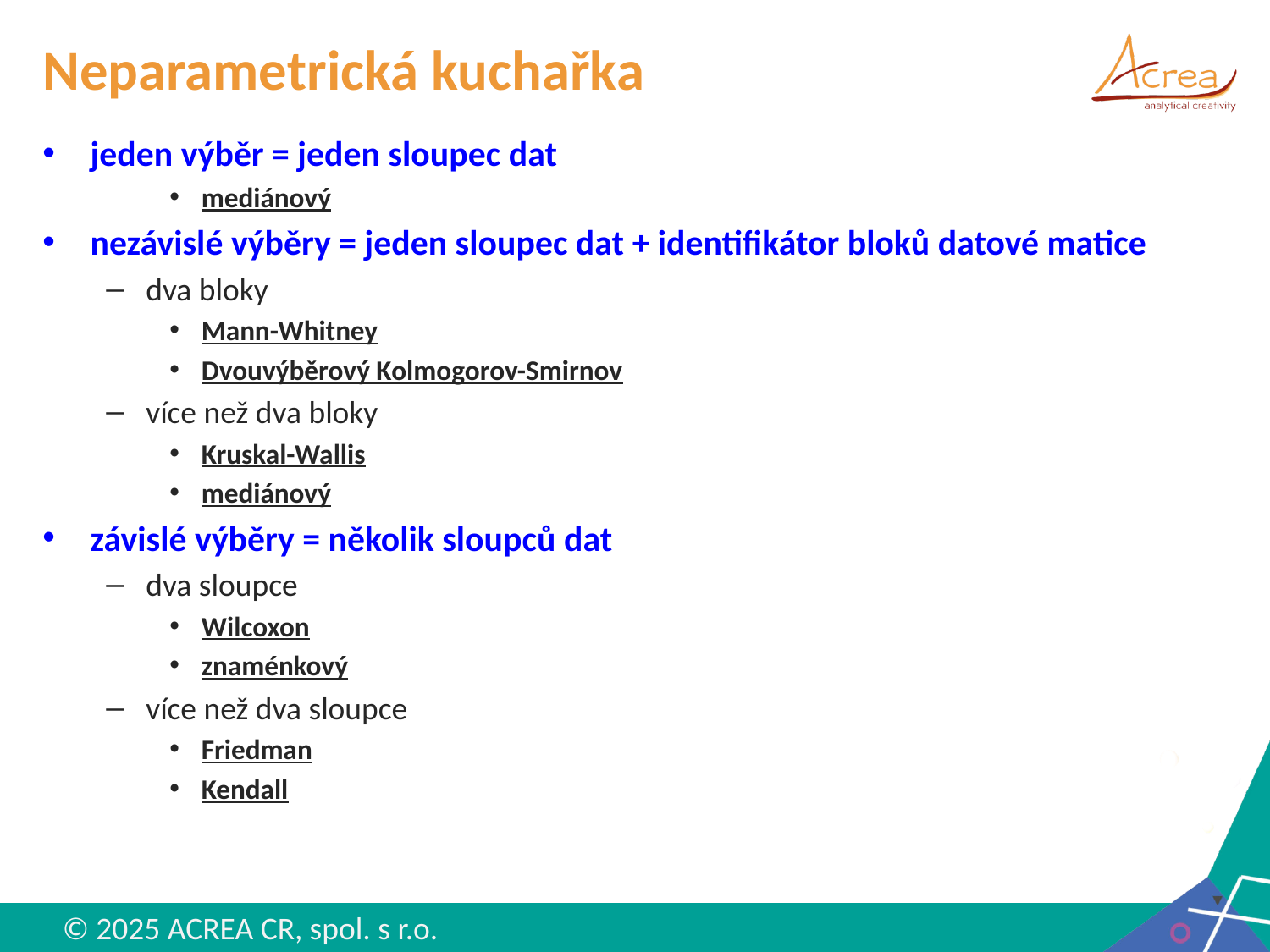

# Neparametrická kuchařka
jeden výběr = jeden sloupec dat
mediánový
nezávislé výběry = jeden sloupec dat + identifikátor bloků datové matice
dva bloky
Mann-Whitney
Dvouvýběrový Kolmogorov-Smirnov
více než dva bloky
Kruskal-Wallis
mediánový
závislé výběry = několik sloupců dat
dva sloupce
Wilcoxon
znaménkový
více než dva sloupce
Friedman
Kendall